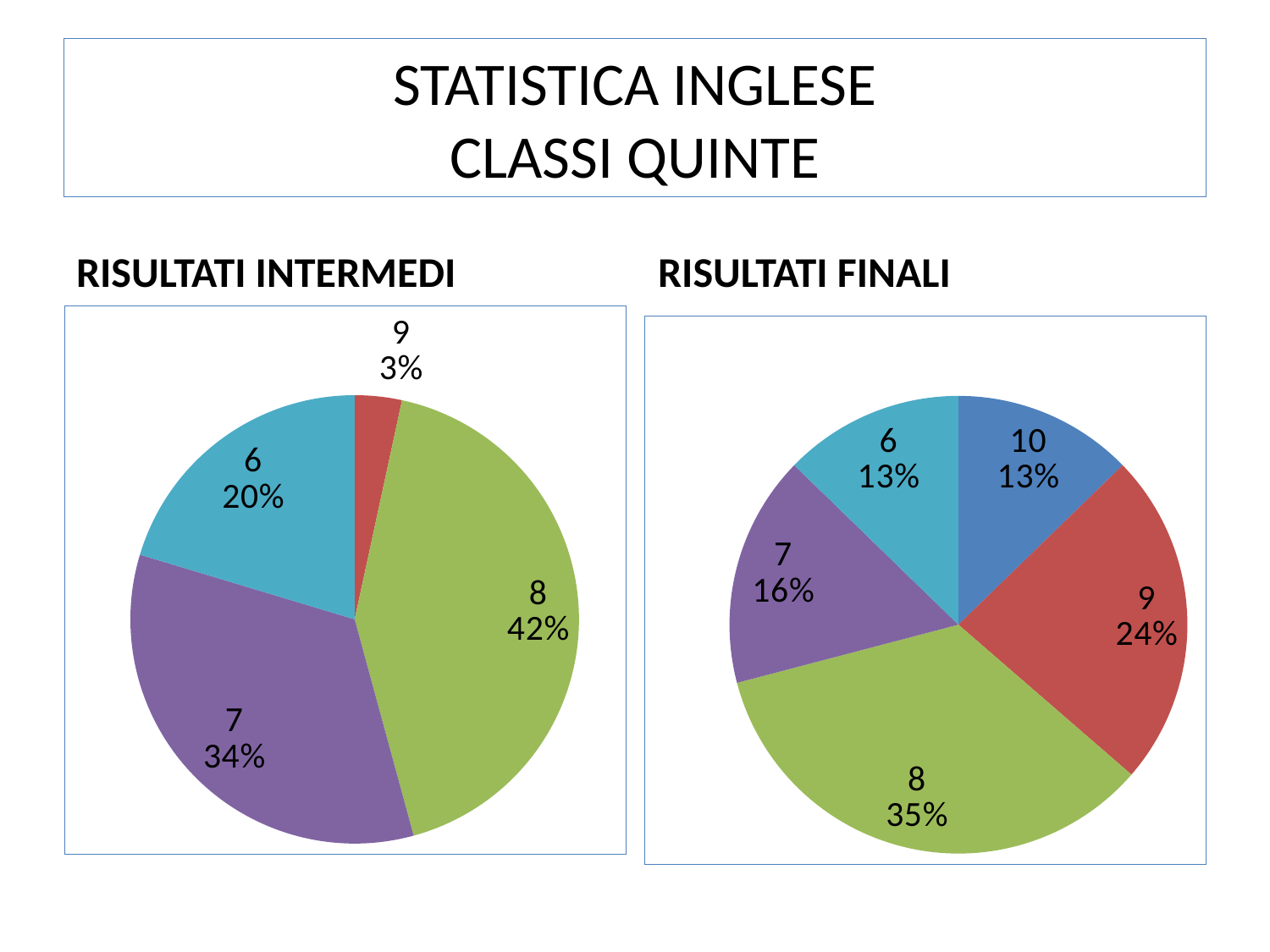

# STATISTICA INGLESE CLASSI QUINTE
RISULTATI INTERMEDI
RISULTATI FINALI

### Chart

| Category | C.quinte |
|---|---|
| 10 | 0.0 |
| 9 | 2.0 |
| 8 | 25.0 |
| 7 | 20.0 |
| 6 | 12.0 |
| 5 | 0.0 |

### Chart

| Category | C.quinte |
|---|---|
| 10 | 7.0 |
| 9 | 13.0 |
| 8 | 19.0 |
| 7 | 9.0 |
| 6 | 7.0 |
| 5 | 0.0 |